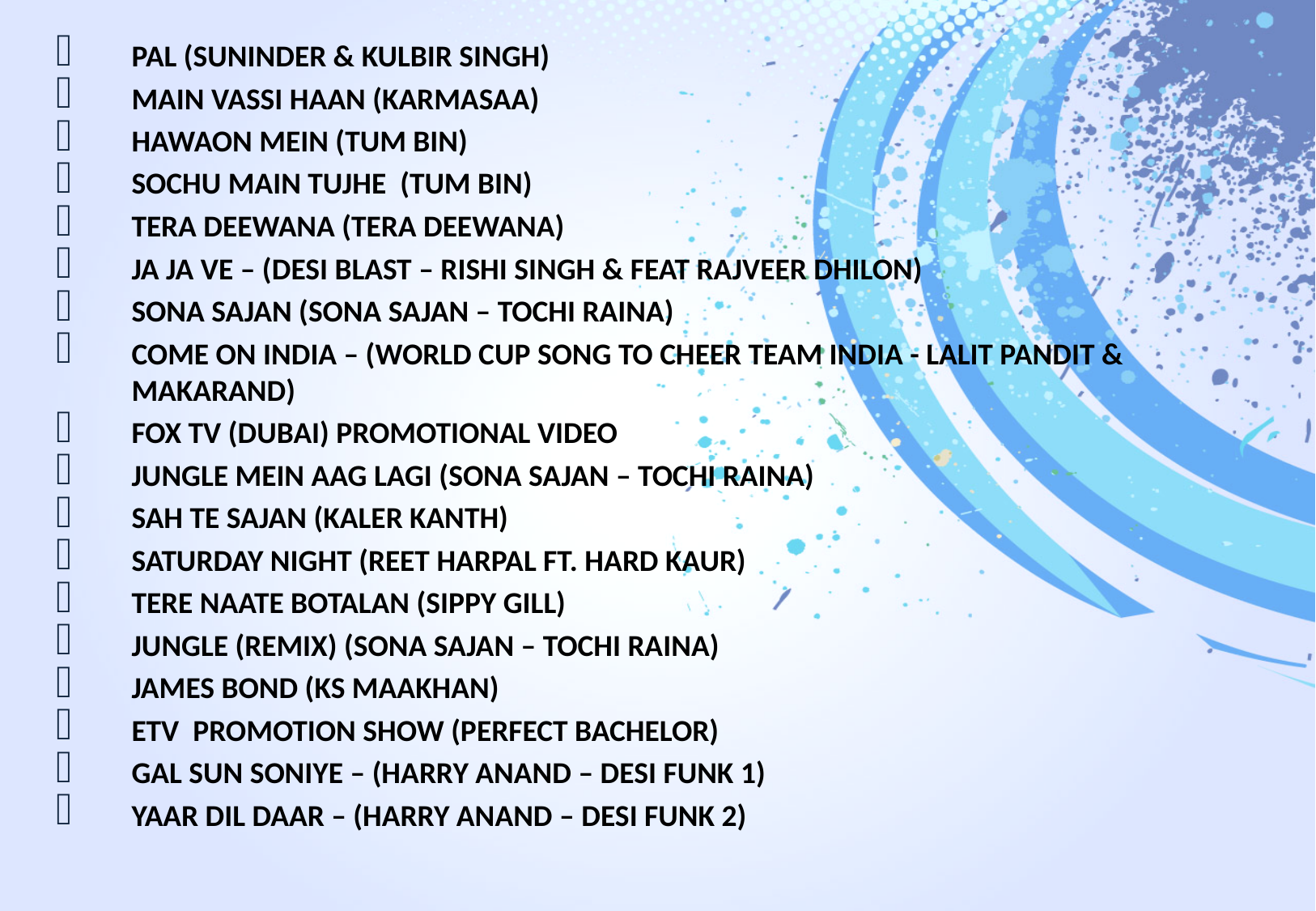

PAL (SUNINDER & KULBIR SINGH)
MAIN VASSI HAAN (KARMASAA)
HAWAON MEIN (TUM BIN)
SOCHU MAIN TUJHE  (TUM BIN)
TERA DEEWANA (TERA DEEWANA)
JA JA VE – (DESI BLAST – RISHI SINGH & FEAT RAJVEER DHILON)
SONA SAJAN (SONA SAJAN – TOCHI RAINA)
COME ON INDIA – (WORLD CUP SONG TO CHEER TEAM INDIA - LALIT PANDIT & MAKARAND)
FOX TV (DUBAI) PROMOTIONAL VIDEO
JUNGLE MEIN AAG LAGI (SONA SAJAN – TOCHI RAINA)
SAH TE SAJAN (KALER KANTH)
SATURDAY NIGHT (REET HARPAL FT. HARD KAUR)
TERE NAATE BOTALAN (SIPPY GILL)
JUNGLE (REMIX) (SONA SAJAN – TOCHI RAINA)
JAMES BOND (KS MAAKHAN)
ETV  PROMOTION SHOW (PERFECT BACHELOR)
GAL SUN SONIYE – (HARRY ANAND – DESI FUNK 1)
YAAR DIL DAAR – (HARRY ANAND – DESI FUNK 2)